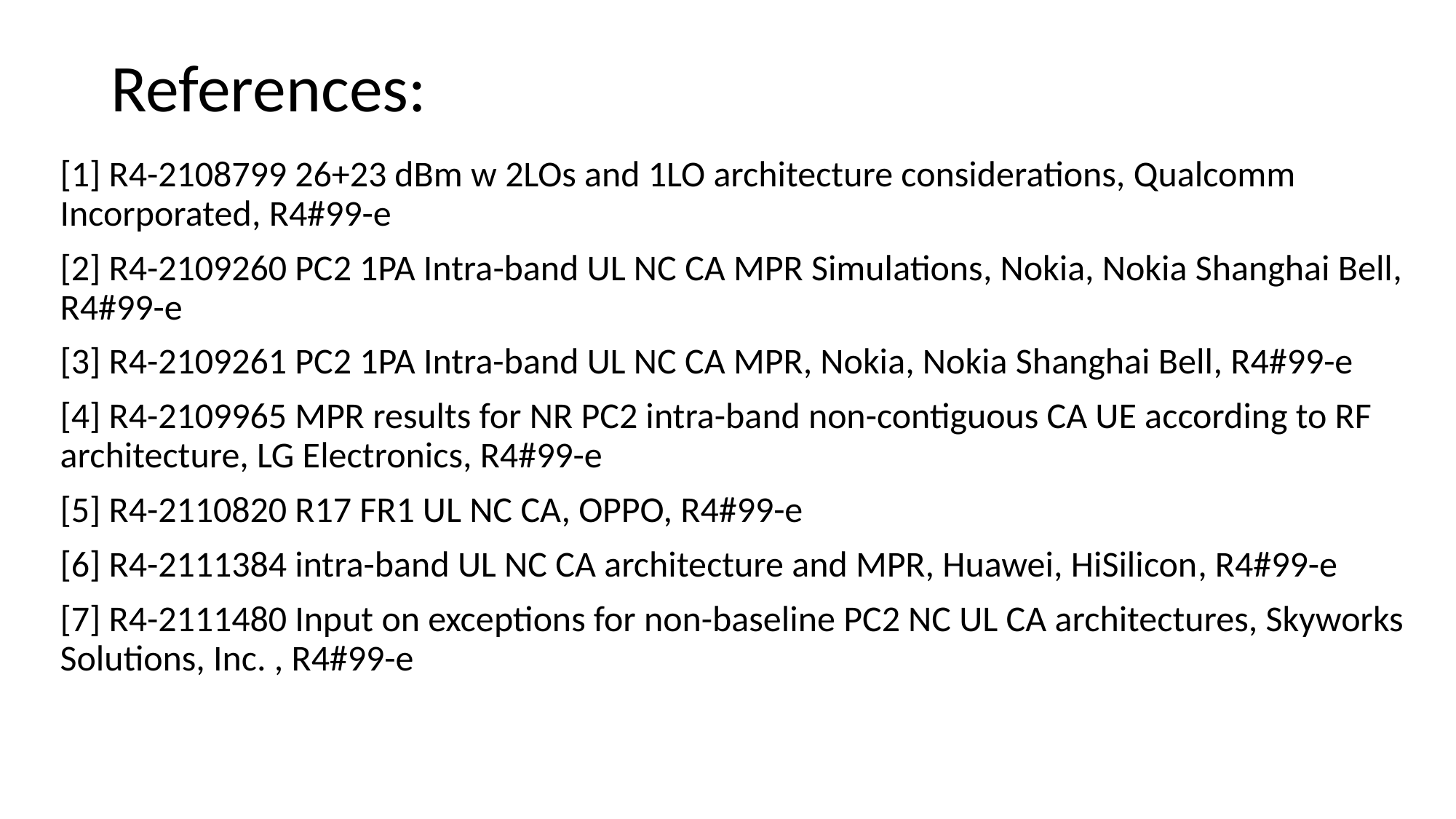

# References:
[1] R4-2108799 26+23 dBm w 2LOs and 1LO architecture considerations, Qualcomm Incorporated, R4#99-e
[2] R4-2109260 PC2 1PA Intra-band UL NC CA MPR Simulations, Nokia, Nokia Shanghai Bell, R4#99-e
[3] R4-2109261 PC2 1PA Intra-band UL NC CA MPR, Nokia, Nokia Shanghai Bell, R4#99-e
[4] R4-2109965 MPR results for NR PC2 intra-band non-contiguous CA UE according to RF architecture, LG Electronics, R4#99-e
[5] R4-2110820 R17 FR1 UL NC CA, OPPO, R4#99-e
[6] R4-2111384 intra-band UL NC CA architecture and MPR, Huawei, HiSilicon, R4#99-e
[7] R4-2111480 Input on exceptions for non-baseline PC2 NC UL CA architectures, Skyworks Solutions, Inc. , R4#99-e